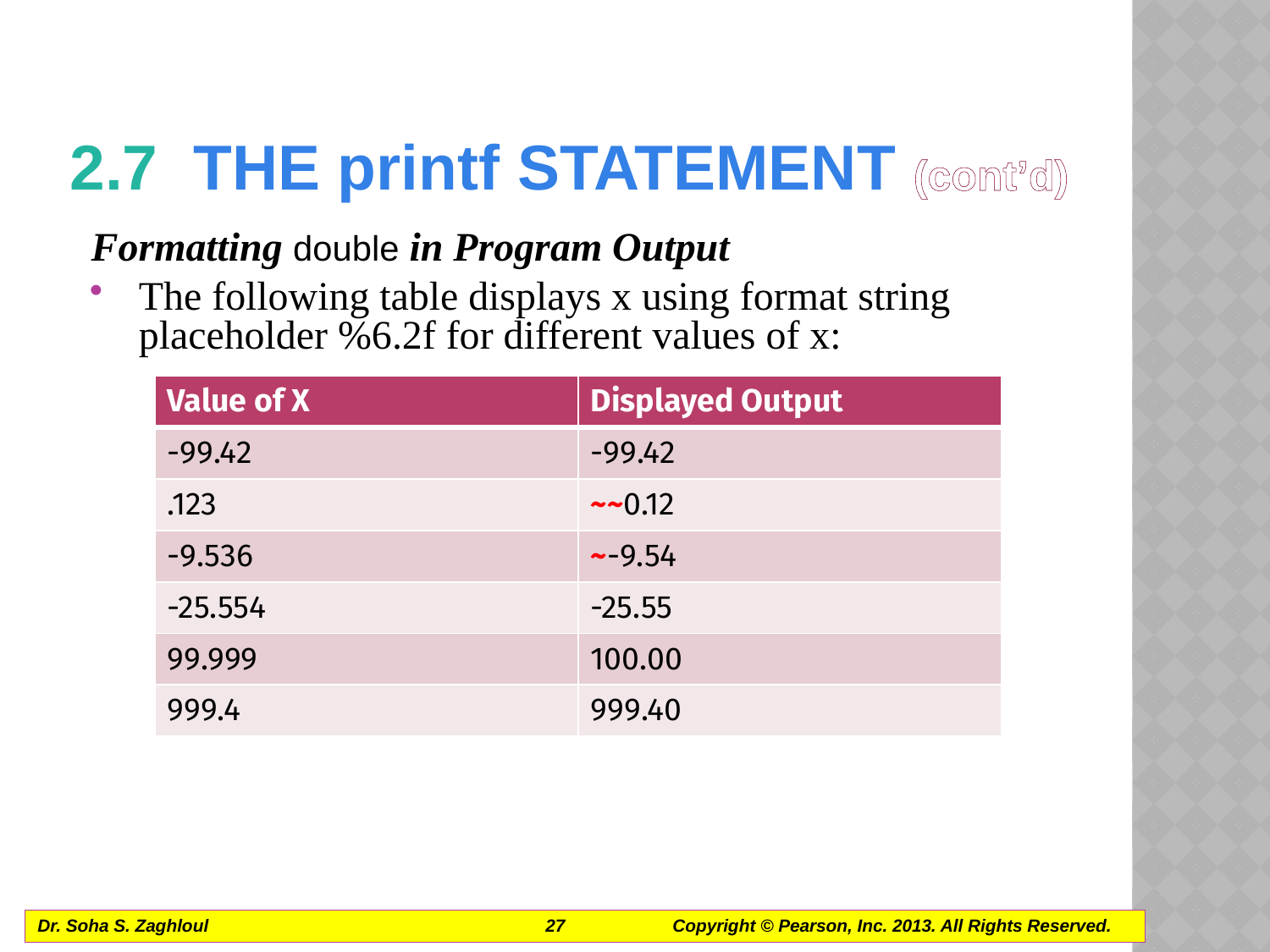

# 2.7  The printf STATEMENT (cont’d)
Formatting double in Program Output
The following table displays x using format string placeholder %6.2f for different values of x:

| Value of X | Displayed Output |
| --- | --- |
| -99.42 | -99.42 |
| .123 | ~~0.12 |
| -9.536 | ~-9.54 |
| -25.554 | -25.55 |
| 99.999 | 100.00 |
| 999.4 | 999.40 |
Dr. Soha S. Zaghloul			27	Copyright © Pearson, Inc. 2013. All Rights Reserved.
©1992-2013 by Pearson Education, Inc. All Rights Reserved.